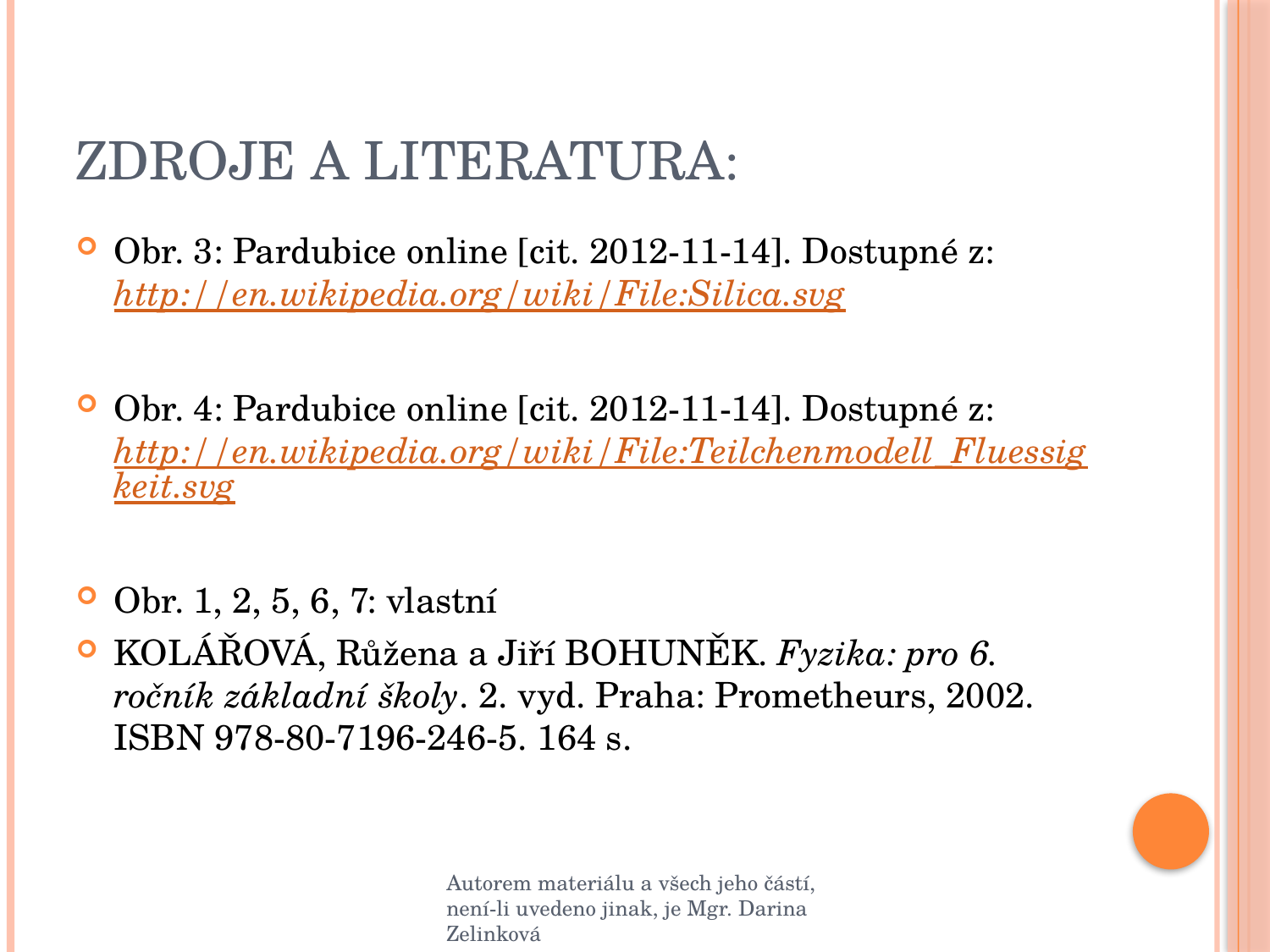

# Zdroje a literatura:
Obr. 3: Pardubice online [cit. 2012-11-14]. Dostupné z: http://en.wikipedia.org/wiki/File:Silica.svg

Obr. 4: Pardubice online [cit. 2012-11-14]. Dostupné z: http://en.wikipedia.org/wiki/File:Teilchenmodell_Fluessigkeit.svg

Obr. 1, 2, 5, 6, 7: vlastní
KOLÁŘOVÁ, Růžena a Jiří BOHUNĚK. Fyzika: pro 6. ročník základní školy. 2. vyd. Praha: Prometheurs, 2002. ISBN 978-80-7196-246-5. 164 s.

Autorem materiálu a všech jeho částí, není-li uvedeno jinak, je Mgr. Darina Zelinková